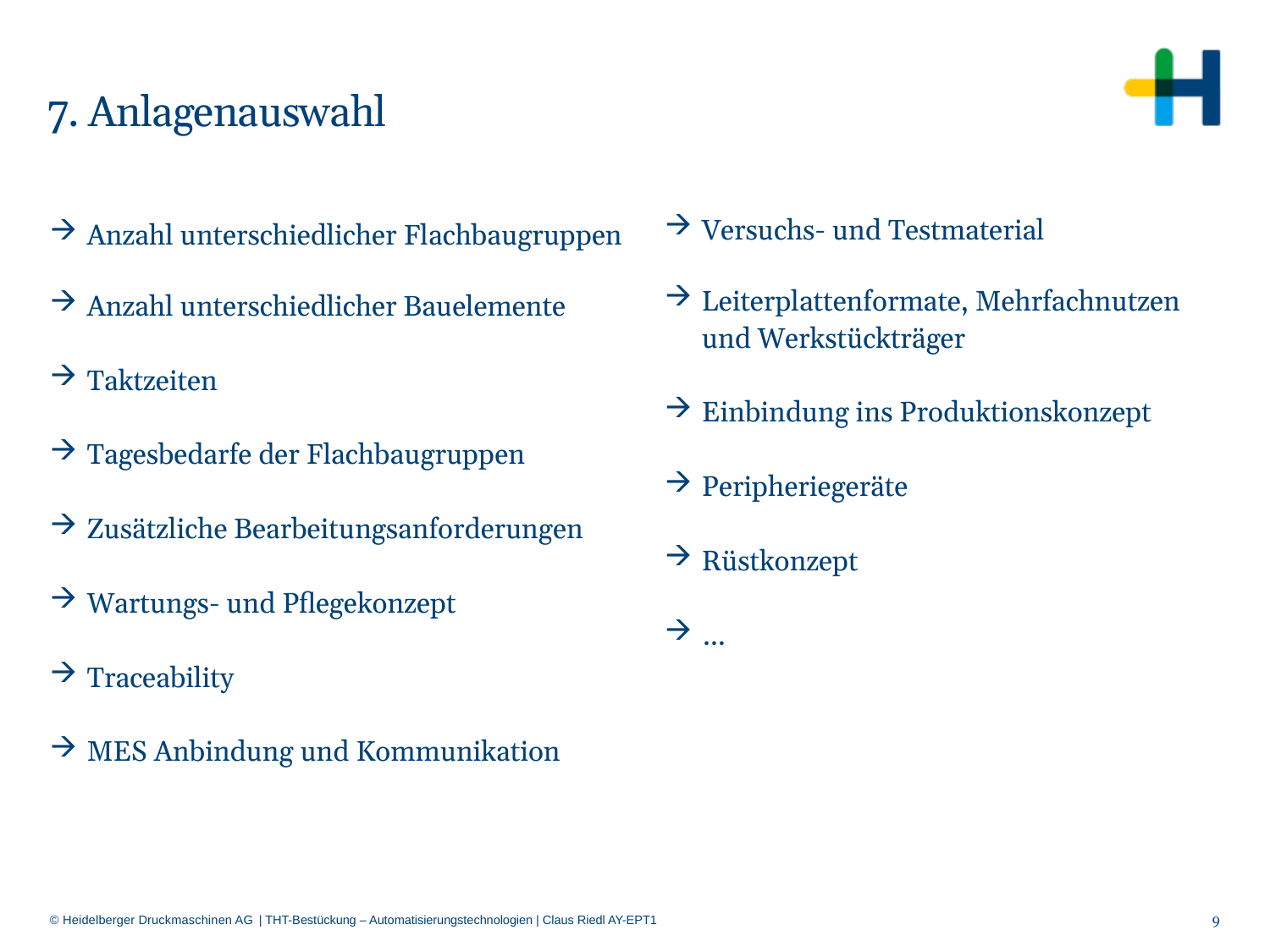

# 7. Anlagenauswahl
Versuchs- und Testmaterial
Leiterplattenformate, Mehrfachnutzen
und Werkstückträger
Einbindung ins Produktionskonzept
Peripheriegeräte
Rüstkonzept
…

Anzahl unterschiedlicher Flachbaugruppen
Anzahl unterschiedlicher Bauelemente
Taktzeiten
Tagesbedarfe der Flachbaugruppen
Zusätzliche Bearbeitungsanforderungen
Wartungs- und Pflegekonzept
Traceability
MES Anbindung und Kommunikation

9
| THT-Bestückung – Automatisierungstechnologien | Claus Riedl AY-EPT1